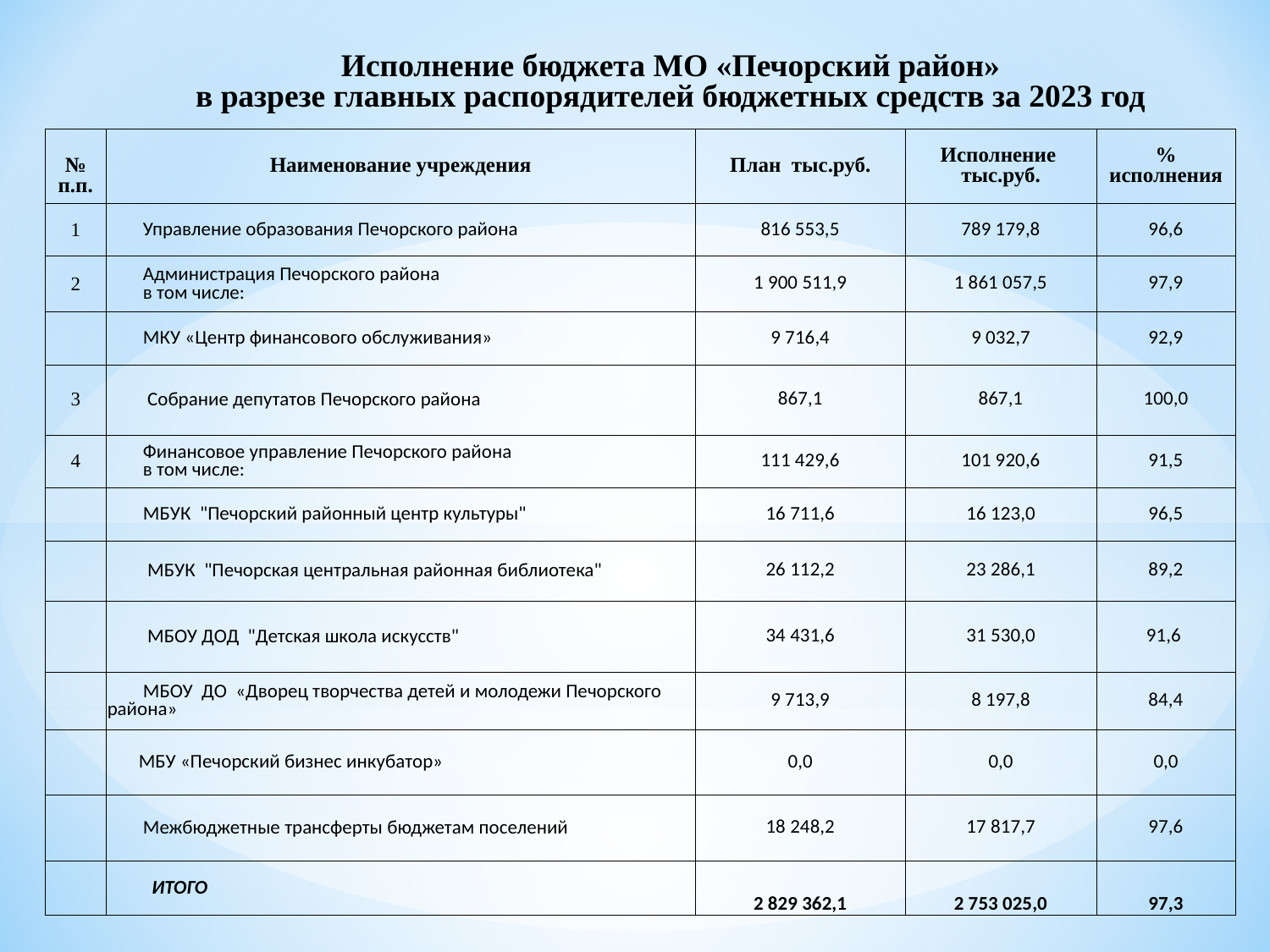

|  | Исполнение бюджета МО «Печорский район» в разрезе главных распорядителей бюджетных средств за 2023 год |  |  |  |
| --- | --- | --- | --- | --- |
| № п.п. | Наименование учреждения | План тыс.руб. | Исполнение тыс.руб. | % исполнения |
| 1 | Управление образования Печорского района | 816 553,5 | 789 179,8 | 96,6 |
| 2 | Администрация Печорского района в том числе: | 1 900 511,9 | 1 861 057,5 | 97,9 |
|  | МКУ «Центр финансового обслуживания» | 9 716,4 | 9 032,7 | 92,9 |
| 3 | Собрание депутатов Печорского района | 867,1 | 867,1 | 100,0 |
| 4 | Финансовое управление Печорского района в том числе: | 111 429,6 | 101 920,6 | 91,5 |
|  | МБУК "Печорский районный центр культуры" | 16 711,6 | 16 123,0 | 96,5 |
|  | МБУК "Печорская центральная районная библиотека" | 26 112,2 | 23 286,1 | 89,2 |
|  | МБОУ ДОД "Детская школа искусств" | 34 431,6 | 31 530,0 | 91,6 |
|  | МБОУ ДО «Дворец творчества детей и молодежи Печорского района» | 9 713,9 | 8 197,8 | 84,4 |
|  | МБУ «Печорский бизнес инкубатор» | 0,0 | 0,0 | 0,0 |
|  | Межбюджетные трансферты бюджетам поселений | 18 248,2 | 17 817,7 | 97,6 |
|  | ИТОГО | 2 829 362,1 | 2 753 025,0 | 97,3 |